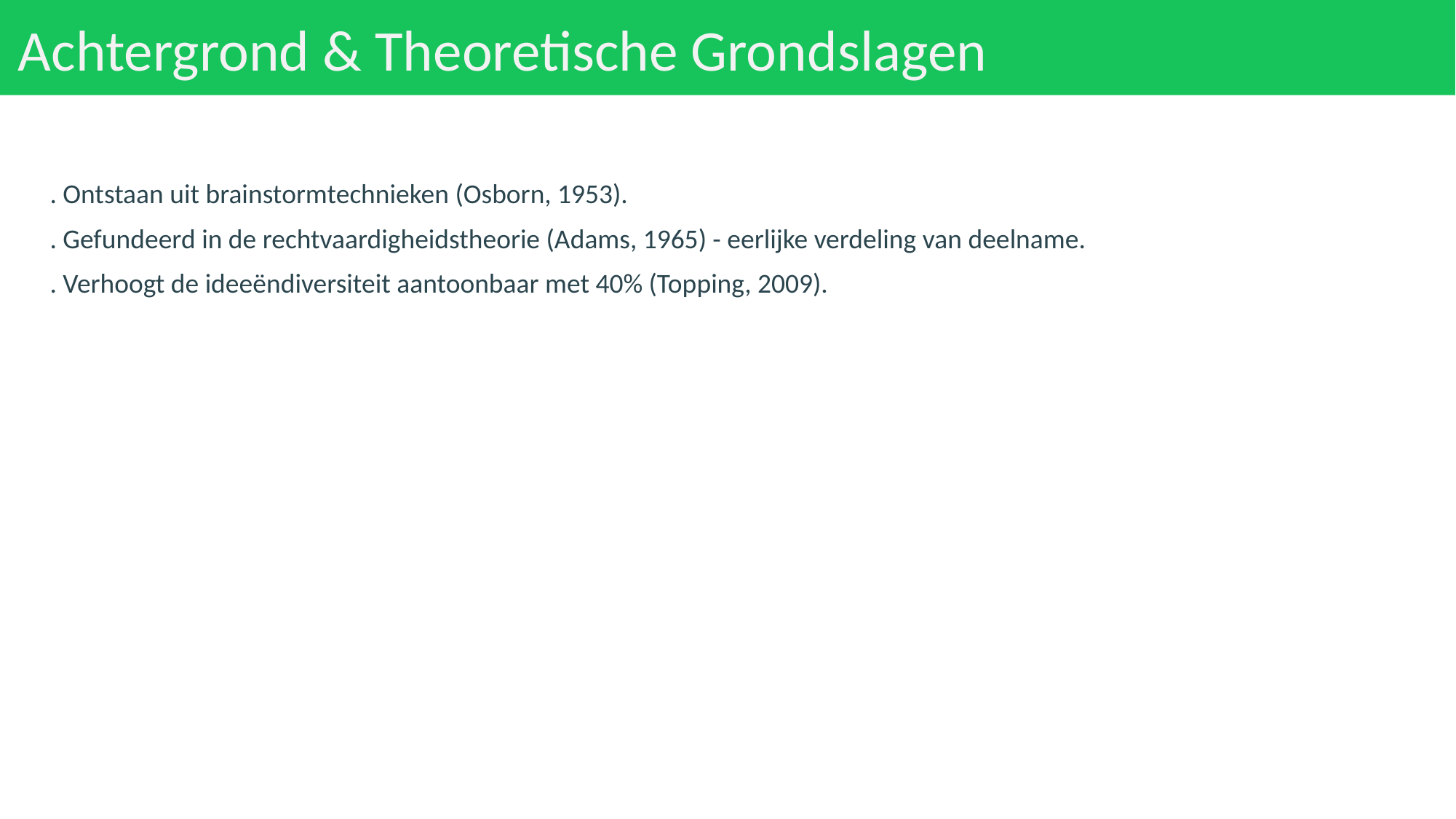

# Achtergrond & Theoretische Grondslagen

. Ontstaan uit brainstormtechnieken (Osborn, 1953).
. Gefundeerd in de rechtvaardigheidstheorie (Adams, 1965) - eerlijke verdeling van deelname.
. Verhoogt de ideeëndiversiteit aantoonbaar met 40% (Topping, 2009).